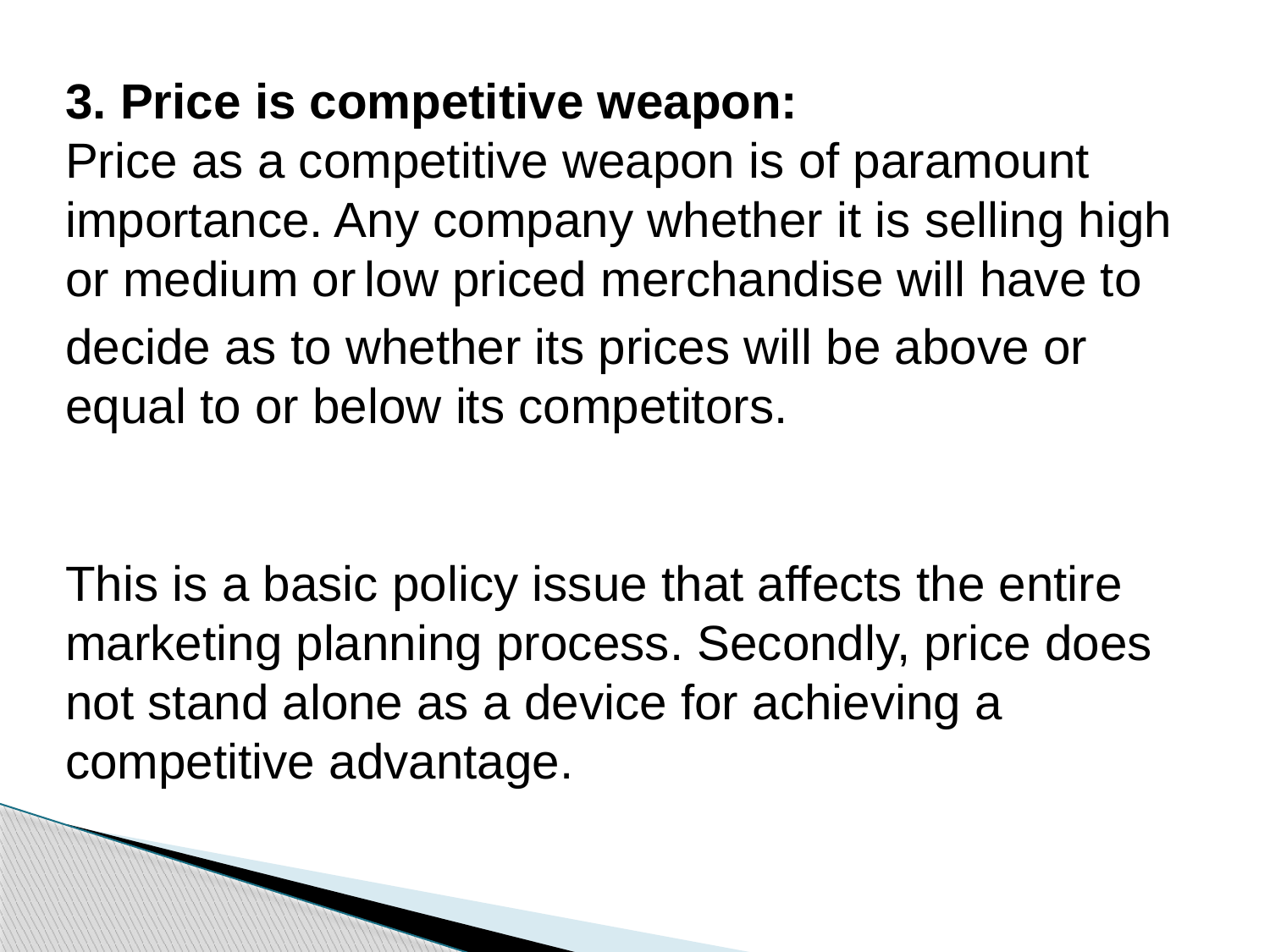

3. Price is competitive weapon:
Price as a competitive weapon is of paramount importance. Any company whether it is selling high or medium or low priced merchandise will have to decide as to whether its prices will be above or equal to or below its competitors.

This is a basic policy issue that affects the entire marketing planning process. Secondly, price does not stand alone as a device for achieving a competitive advantage.